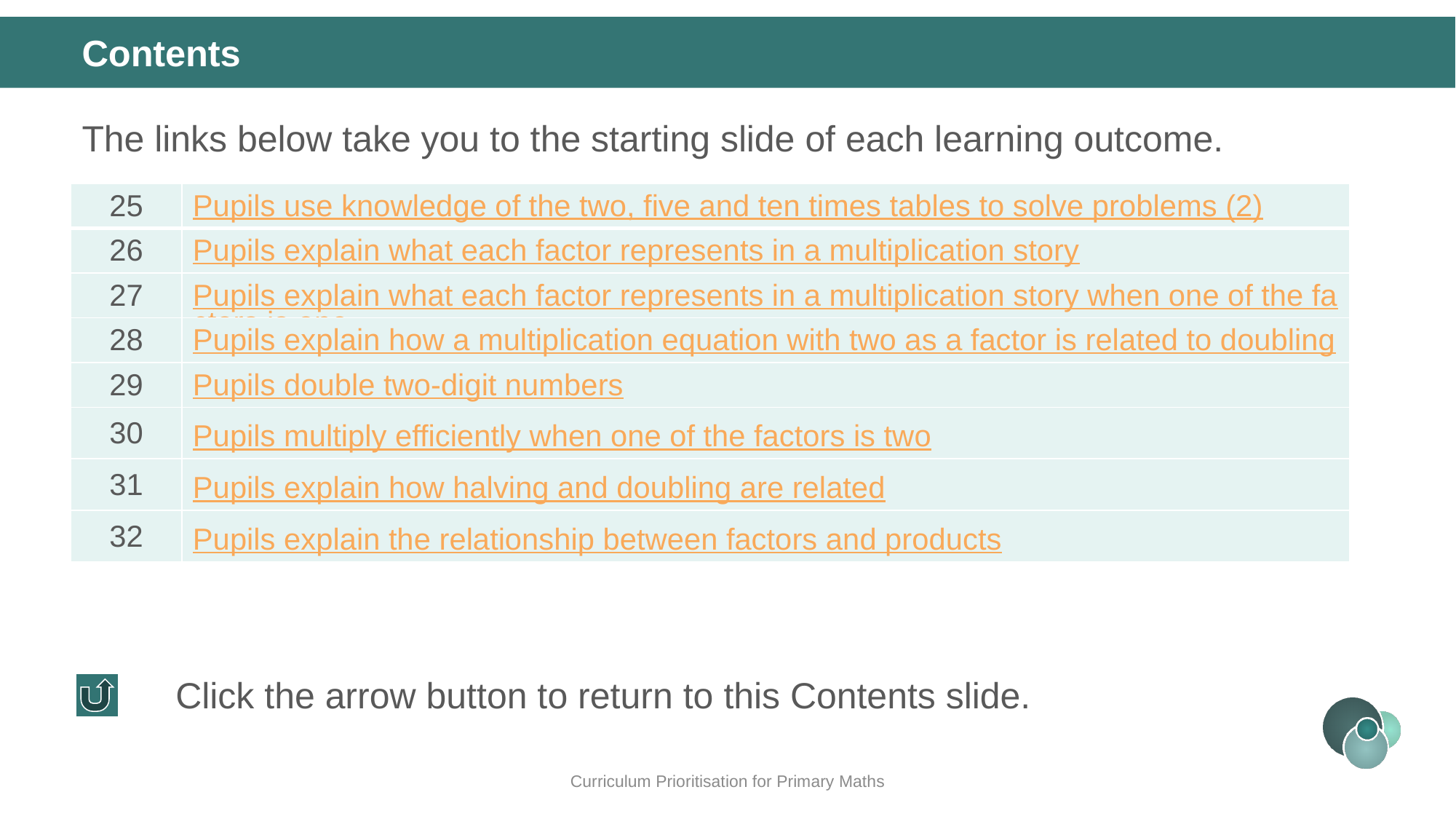

Contents
The links below take you to the starting slide of each learning outcome.
| 25 | Pupils use knowledge of the two, five and ten times tables to solve problems (2) |
| --- | --- |
| 26 | Pupils explain what each factor represents in a multiplication story |
| 27 | Pupils explain what each factor represents in a multiplication story when one of the factors is one |
| 28 | Pupils explain how a multiplication equation with two as a factor is related to doubling |
| 29 | Pupils double two-digit numbers |
| 30 | Pupils multiply efficiently when one of the factors is two |
| 31 | Pupils explain how halving and doubling are related |
| 32 | Pupils explain the relationship between factors and products |
Click the arrow button to return to this Contents slide.

Curriculum Prioritisation for Primary Maths